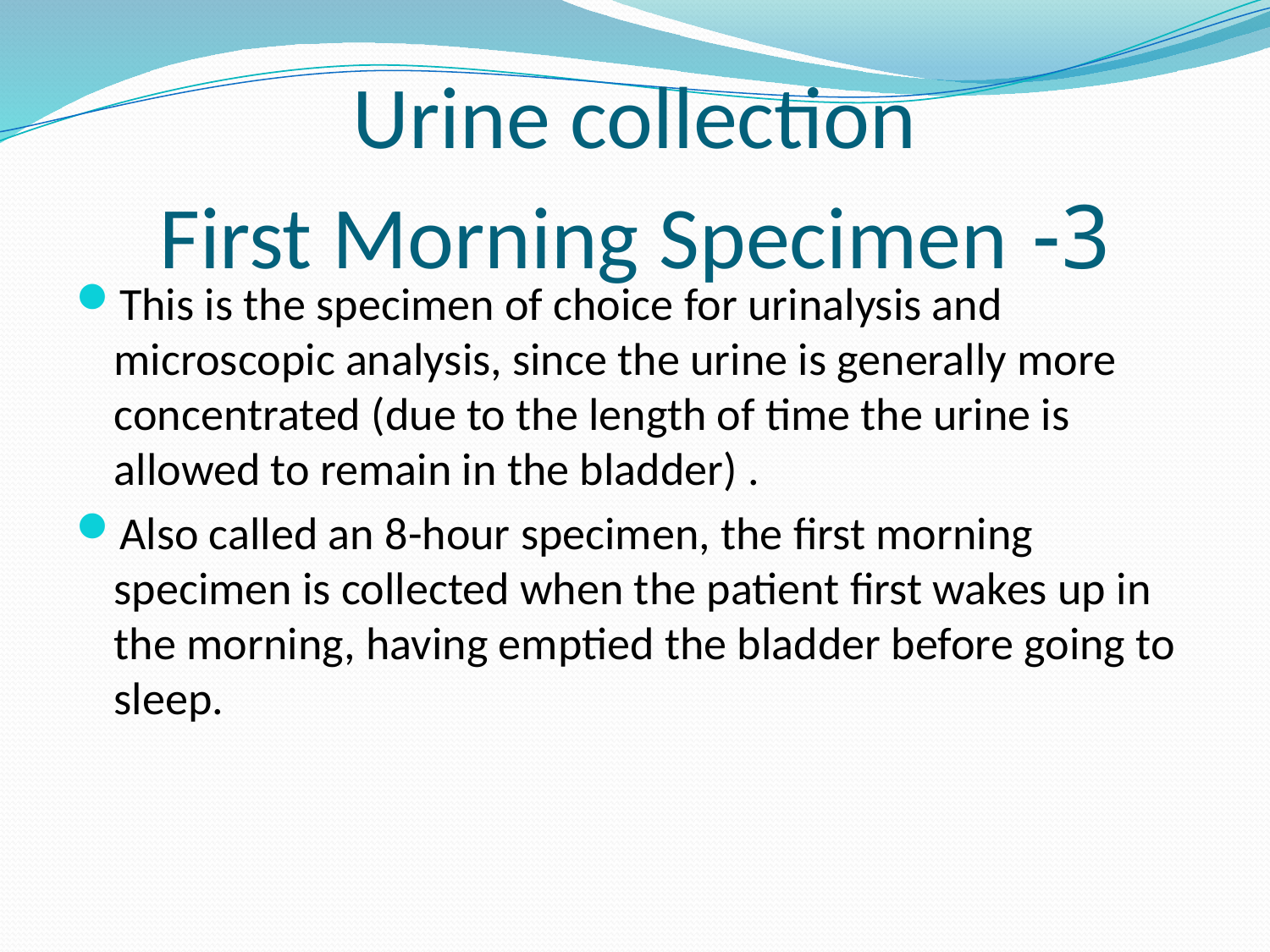

# Urine collection
3- First Morning Specimen
This is the specimen of choice for urinalysis and microscopic analysis, since the urine is generally more concentrated (due to the length of time the urine is allowed to remain in the bladder) .
Also called an 8-hour specimen, the first morning specimen is collected when the patient first wakes up in the morning, having emptied the bladder before going to sleep.